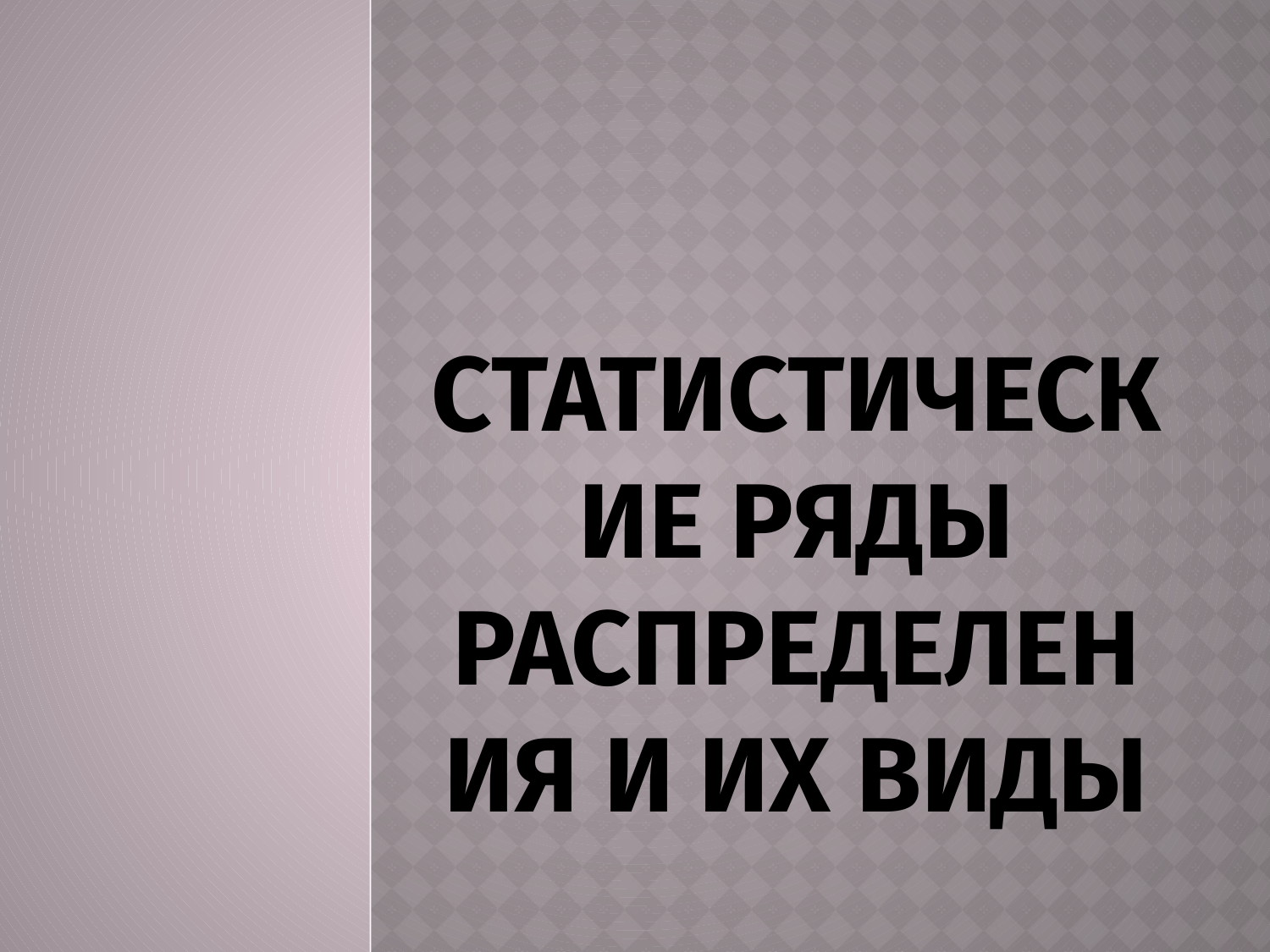

# Статистические РЯДы РАСПРЕДЕЛЕНИЯ И ИХ ВИДЫ